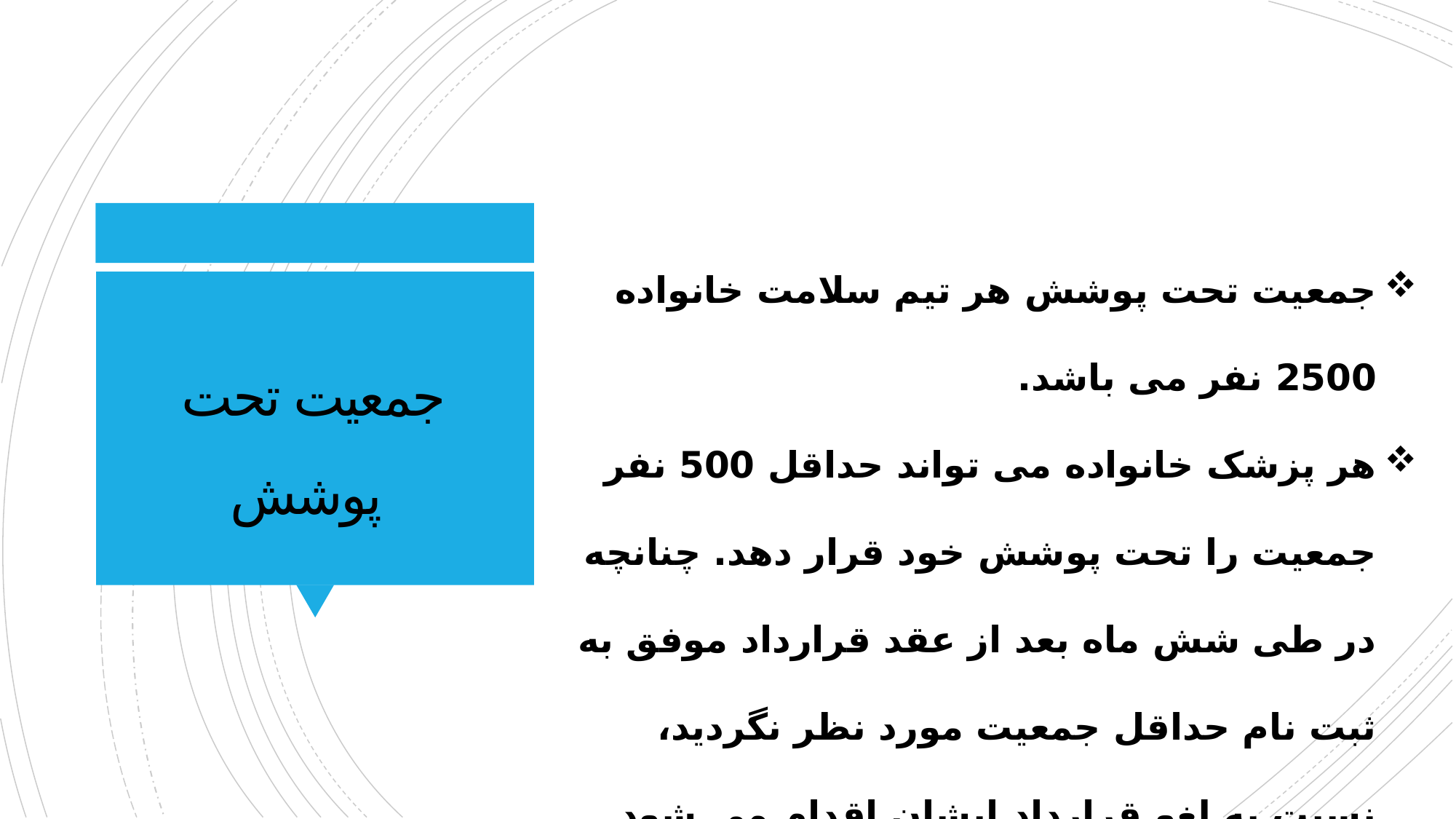

جمعیت تحت پوشش هر تیم سلامت خانواده 2500 نفر می باشد.
هر پزشک خانواده می تواند حداقل 500 نفر جمعیت را تحت پوشش خود قرار دهد. چنانچه در طی شش ماه بعد از عقد قرارداد موفق به ثبت نام حداقل جمعیت مورد نظر نگردید، نسبت به لغو قرارداد ایشان اقدام می شود.
# جمعیت تحت پوشش